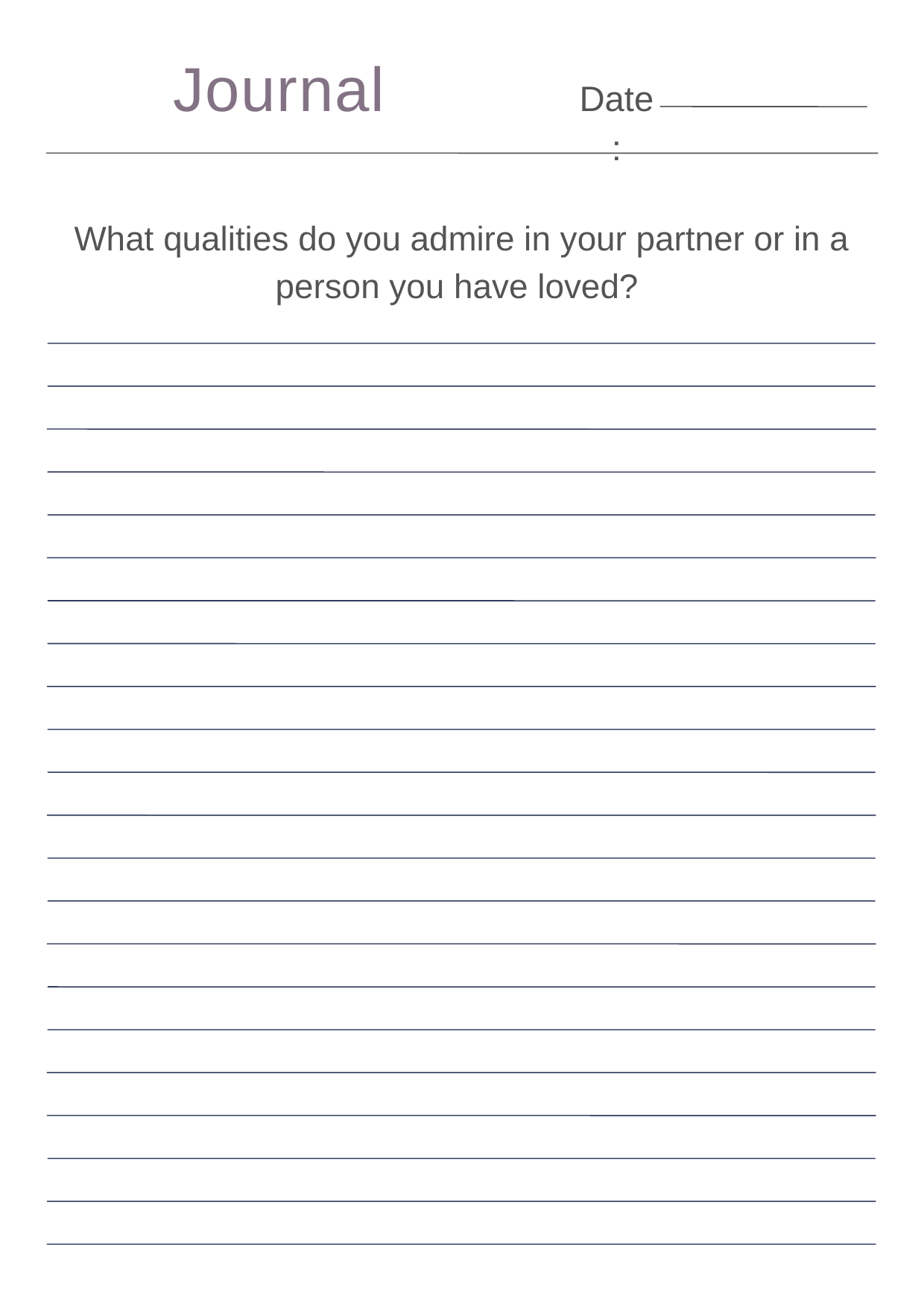

Journal
Date:

What qualities do you admire in your partner or in a person you have loved?